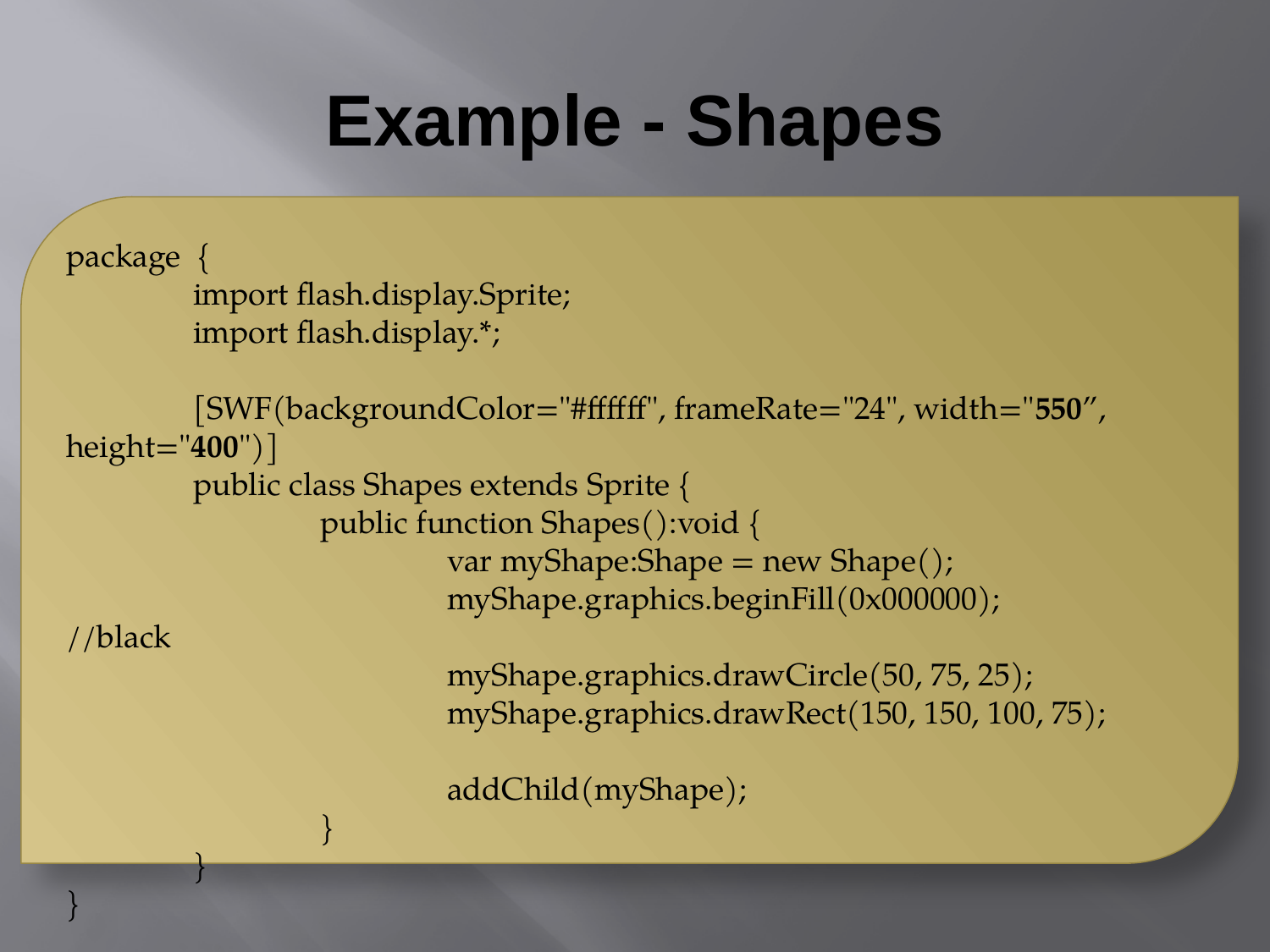

# Example - Shapes
package  {
	import flash.display.Sprite;
	import flash.display.*;

	[SWF(backgroundColor="#ffffff", frameRate="24", width="550”, height="400")]
	public class Shapes extends Sprite {
		public function Shapes():void {
			var myShape:Shape = new Shape();
			myShape.graphics.beginFill(0x000000);                //black
			myShape.graphics.drawCircle(50, 75, 25);
			myShape.graphics.drawRect(150, 150, 100, 75);

			addChild(myShape);
		}
	}
}